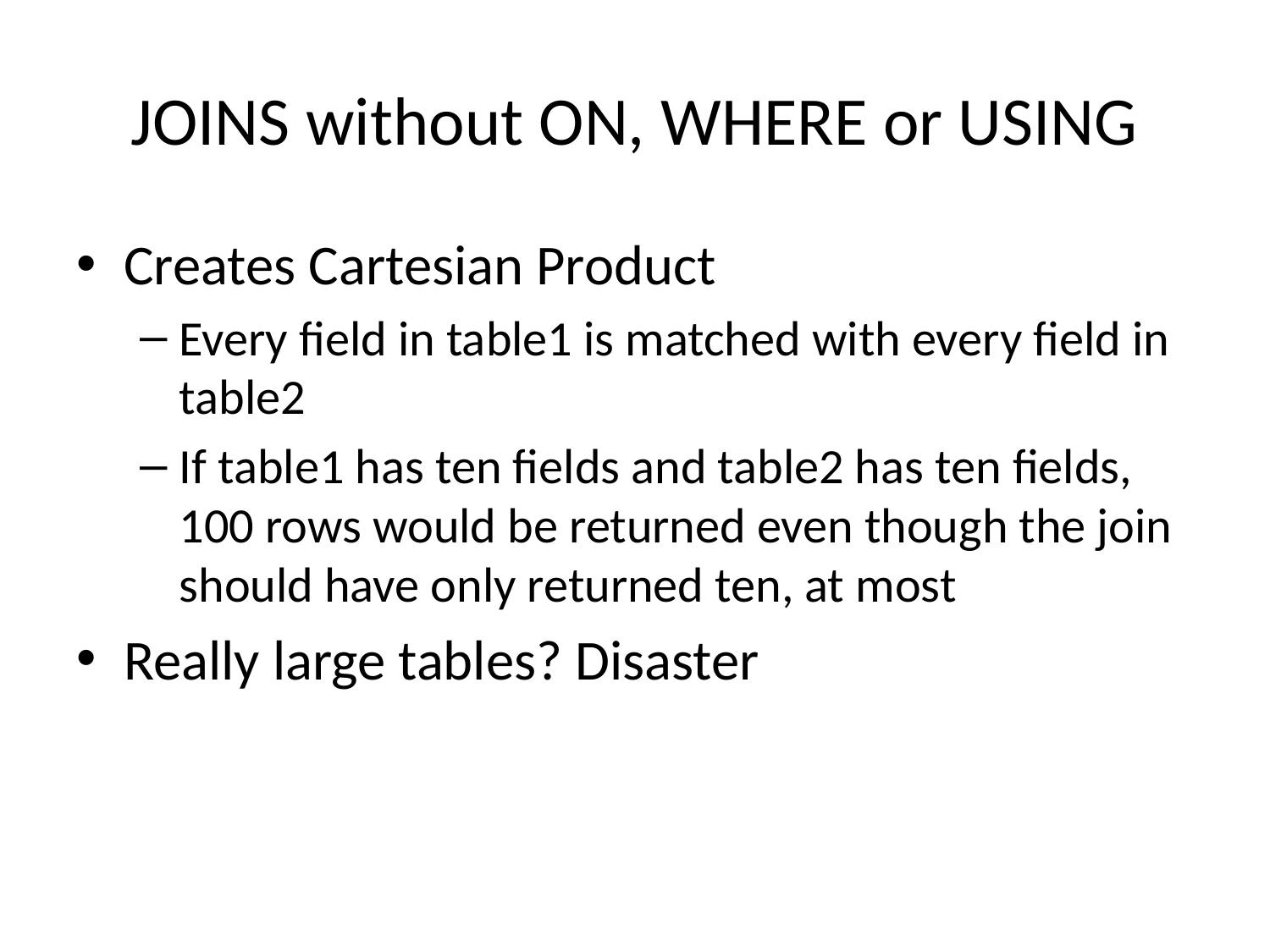

# JOINS without ON, WHERE or USING
Creates Cartesian Product
Every field in table1 is matched with every field in table2
If table1 has ten fields and table2 has ten fields, 100 rows would be returned even though the join should have only returned ten, at most
Really large tables? Disaster